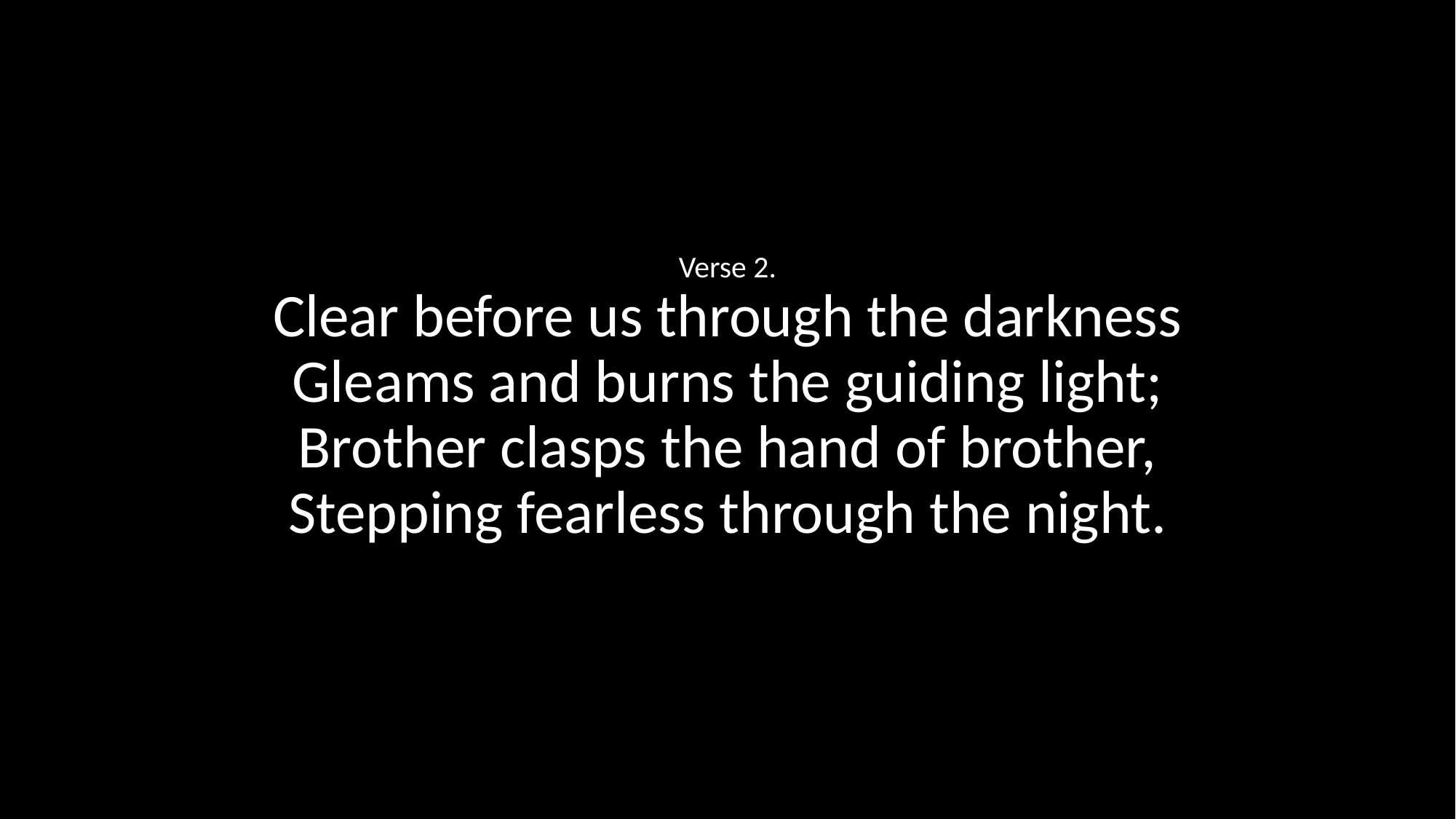

Verse 2.
Clear before us through the darkness
Gleams and burns the guiding light;
Brother clasps the hand of brother,
Stepping fearless through the night.